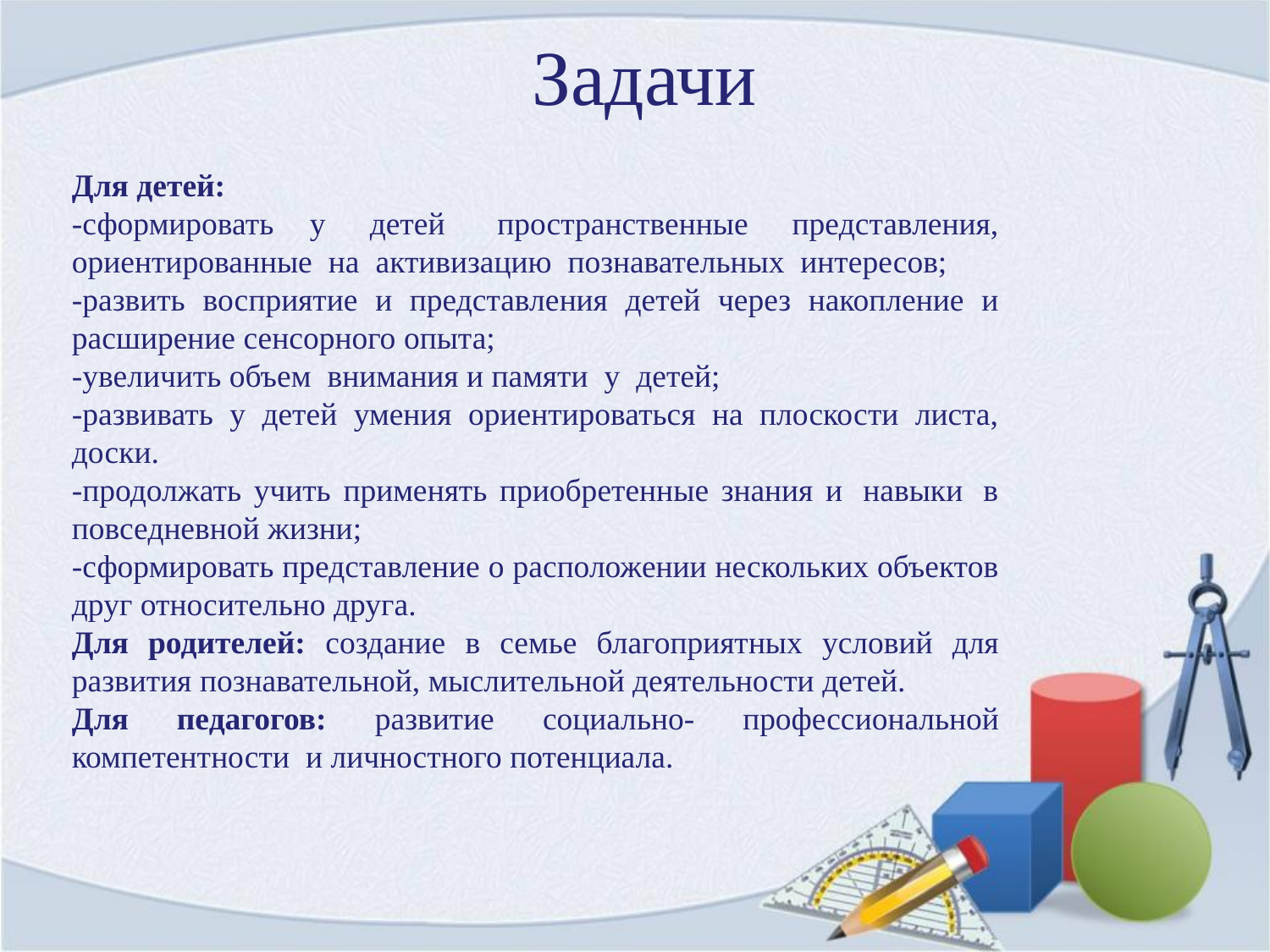

# Задачи
Для детей:
-сформировать у  детей   пространственные  представления, ориентированные  на  активизацию  познавательных  интересов;
-развить восприятие и представления детей через накопление и расширение сенсорного опыта;
-увеличить объем  внимания и памяти  у  детей;
-развивать у детей умения ориентироваться на плоскости листа, доски.
-продолжать учить применять приобретенные знания и  навыки  в повседневной жизни;
-сформировать представление о расположении нескольких объектов друг относительно друга.
Для родителей: создание в семье благоприятных условий для развития познавательной, мыслительной деятельности детей.
Для педагогов: развитие социально- профессиональной компетентности  и личностного потенциала.